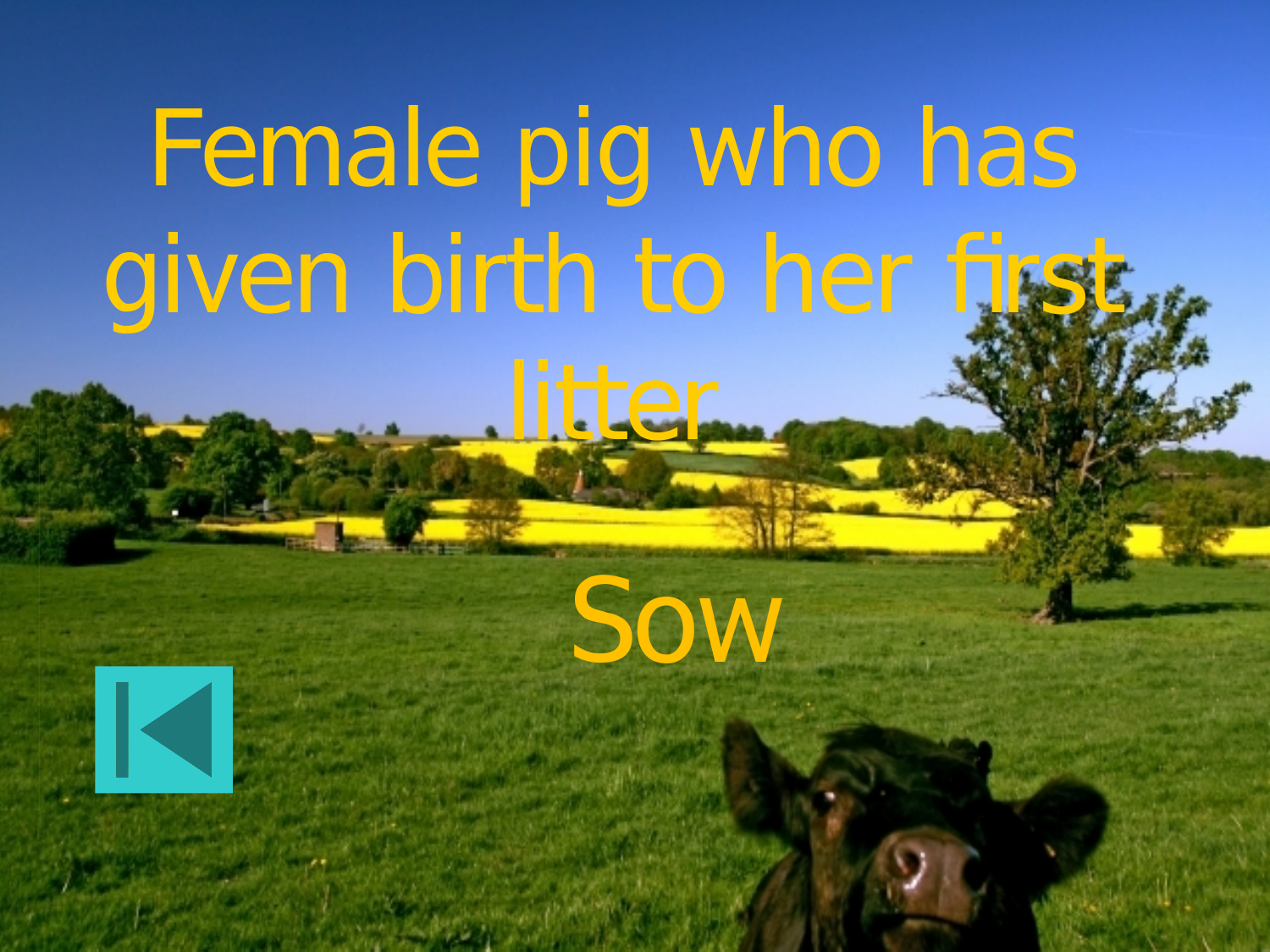

Female pig who has given birth to her first litter
Sow